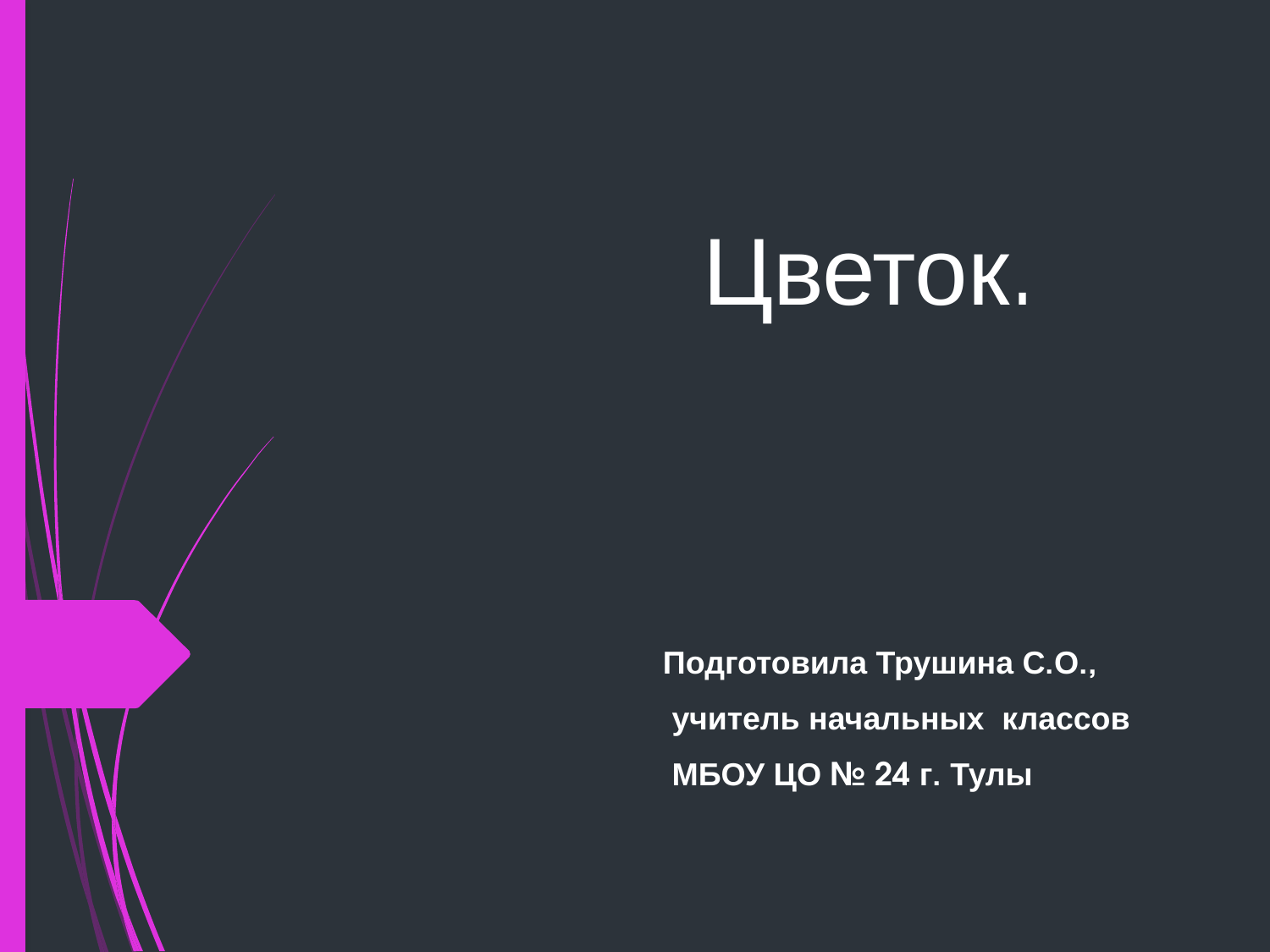

# Цветок.
                                         Подготовила Трушина С.О.,
                                          учитель начальных  классов
                                          МБОУ ЦО № 24 г. Тулы